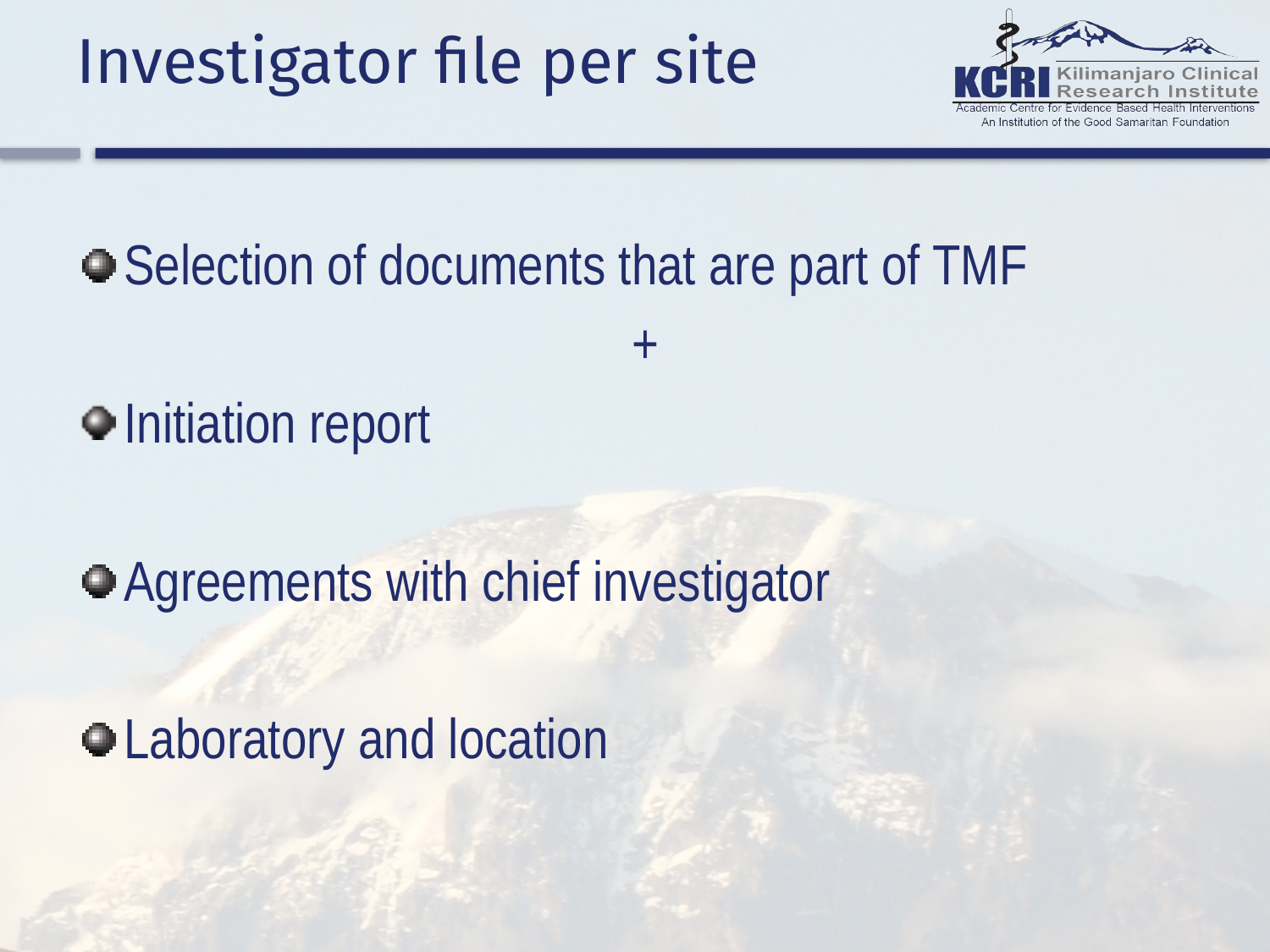

# Investigator file per site
Selection of documents that are part of TMF
					+
Initiation report

Agreements with chief investigator

Laboratory and location